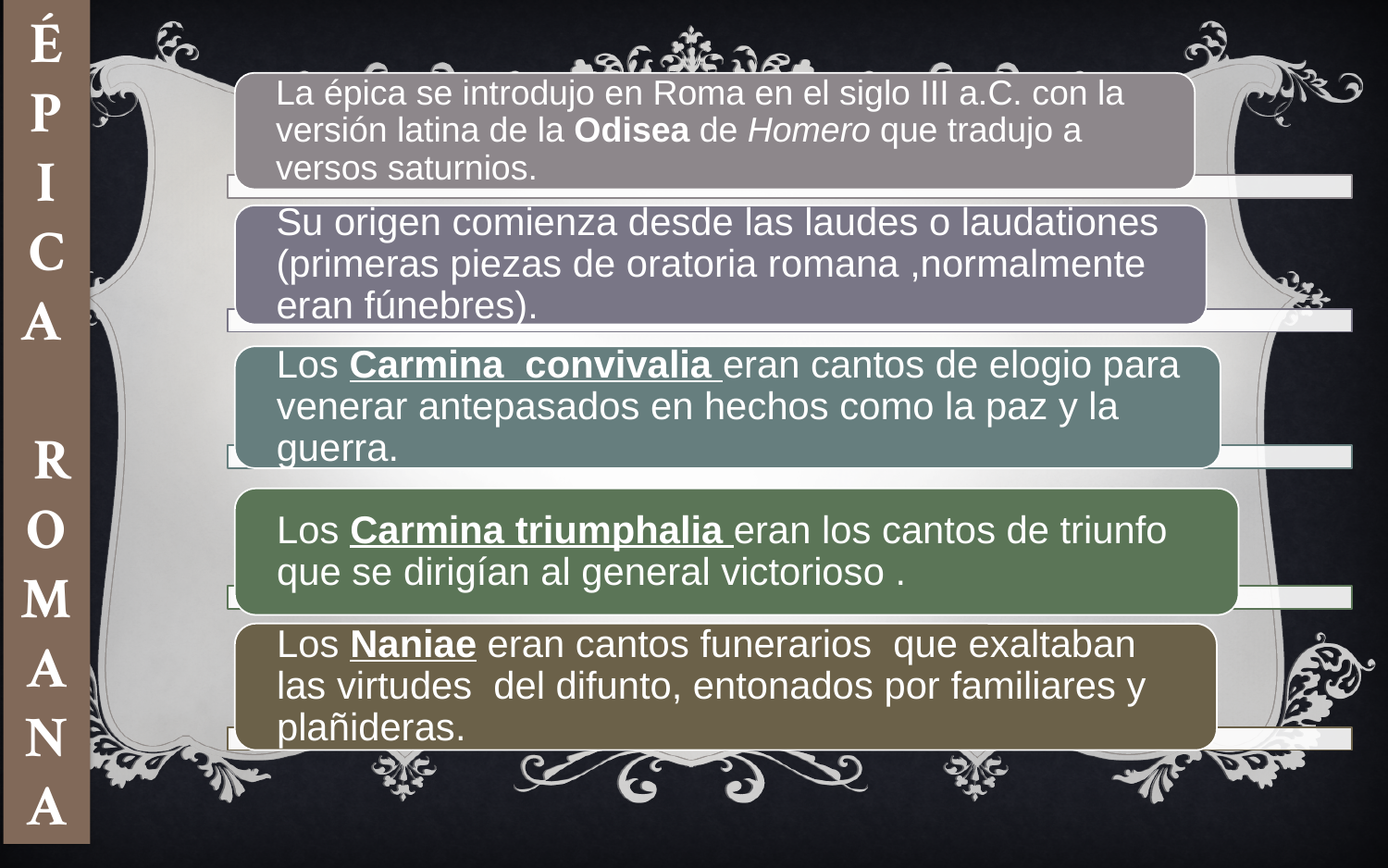

É
P
I
C
A

 R
O
M
A
N
A
La épica se introdujo en Roma en el siglo III a.C. con la versión latina de la Odisea de Homero que tradujo a versos saturnios.
Su origen comienza desde las laudes o laudationes (primeras piezas de oratoria romana ,normalmente eran fúnebres).
Los Carmina  convivalia eran cantos de elogio para venerar antepasados en hechos como la paz y la guerra.
Los Carmina triumphalia eran los cantos de triunfo  que se dirigían al general victorioso .
Los Naniae eran cantos funerarios  que exaltaban las virtudes  del difunto, entonados por familiares y plañideras.